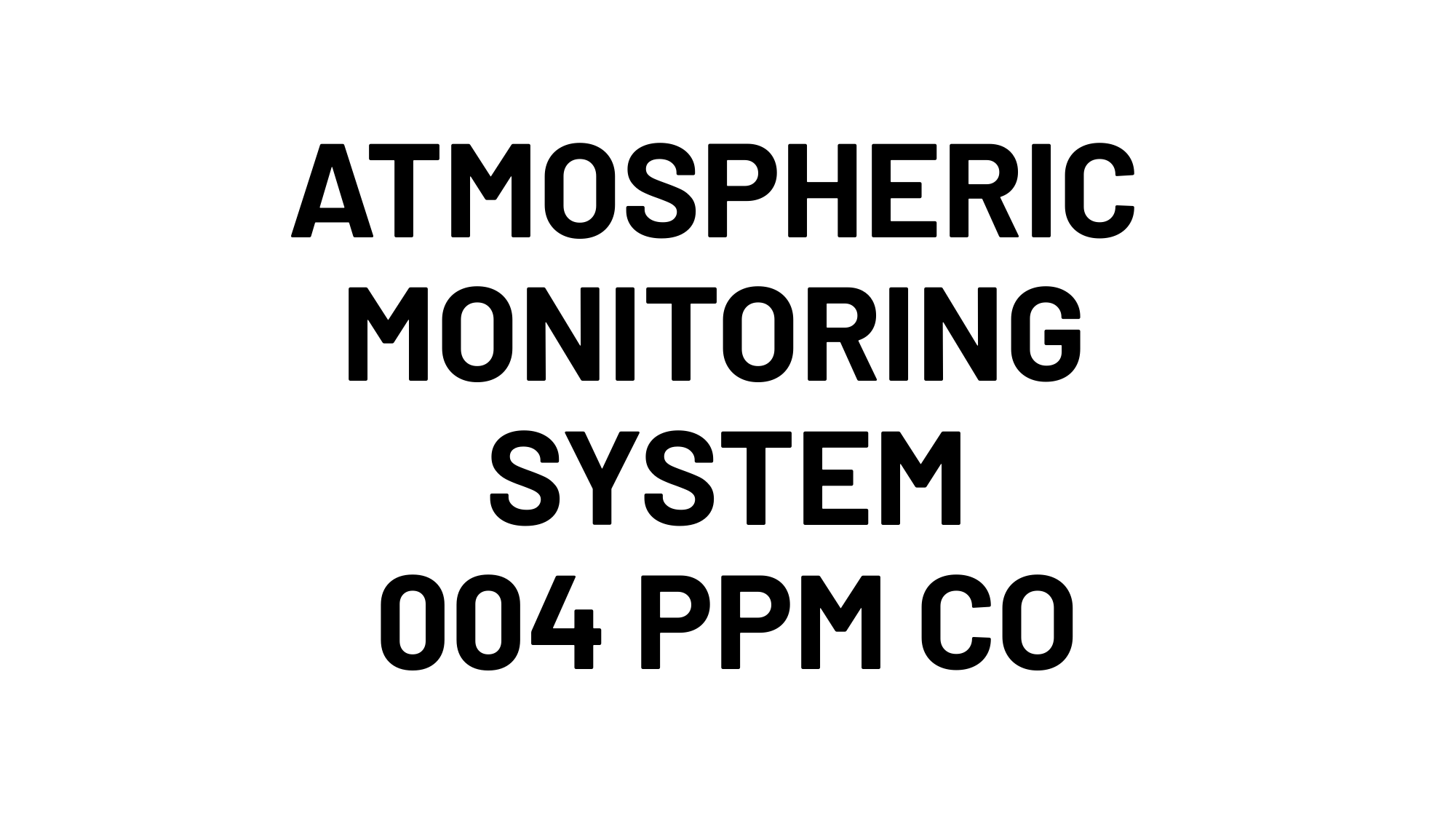

# ATMOSPHERIC MONITORING SYSTEM 004 PPM CO